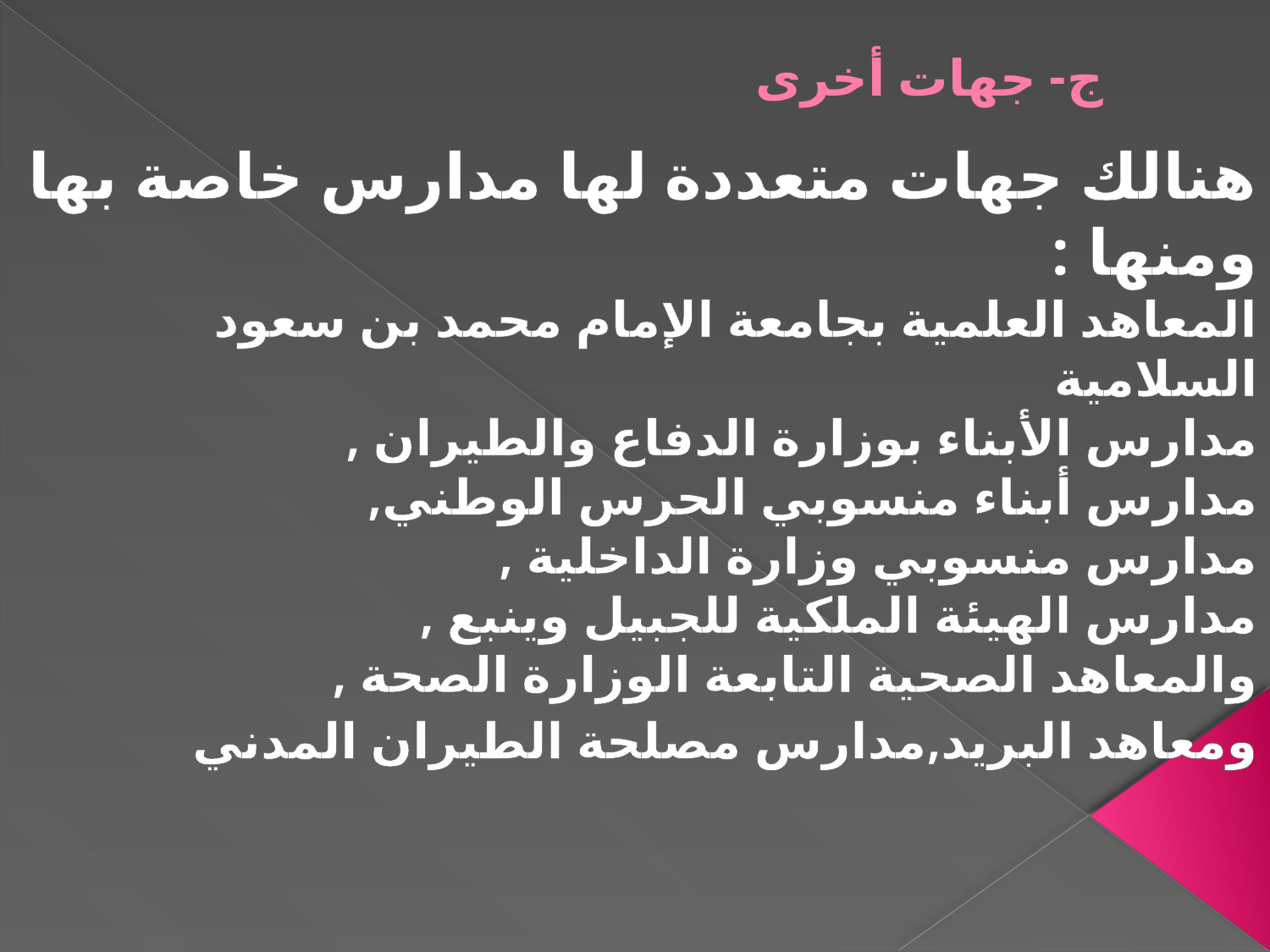

# ج- جهات أخرى
هنالك جهات متعددة لها مدارس خاصة بها ومنها :
المعاهد العلمية بجامعة الإمام محمد بن سعود السلامية
مدارس الأبناء بوزارة الدفاع والطيران ,
مدارس أبناء منسوبي الحرس الوطني,
مدارس منسوبي وزارة الداخلية ,
مدارس الهيئة الملكية للجبيل وينبع ,
والمعاهد الصحية التابعة الوزارة الصحة ,
ومعاهد البريد,مدارس مصلحة الطيران المدني